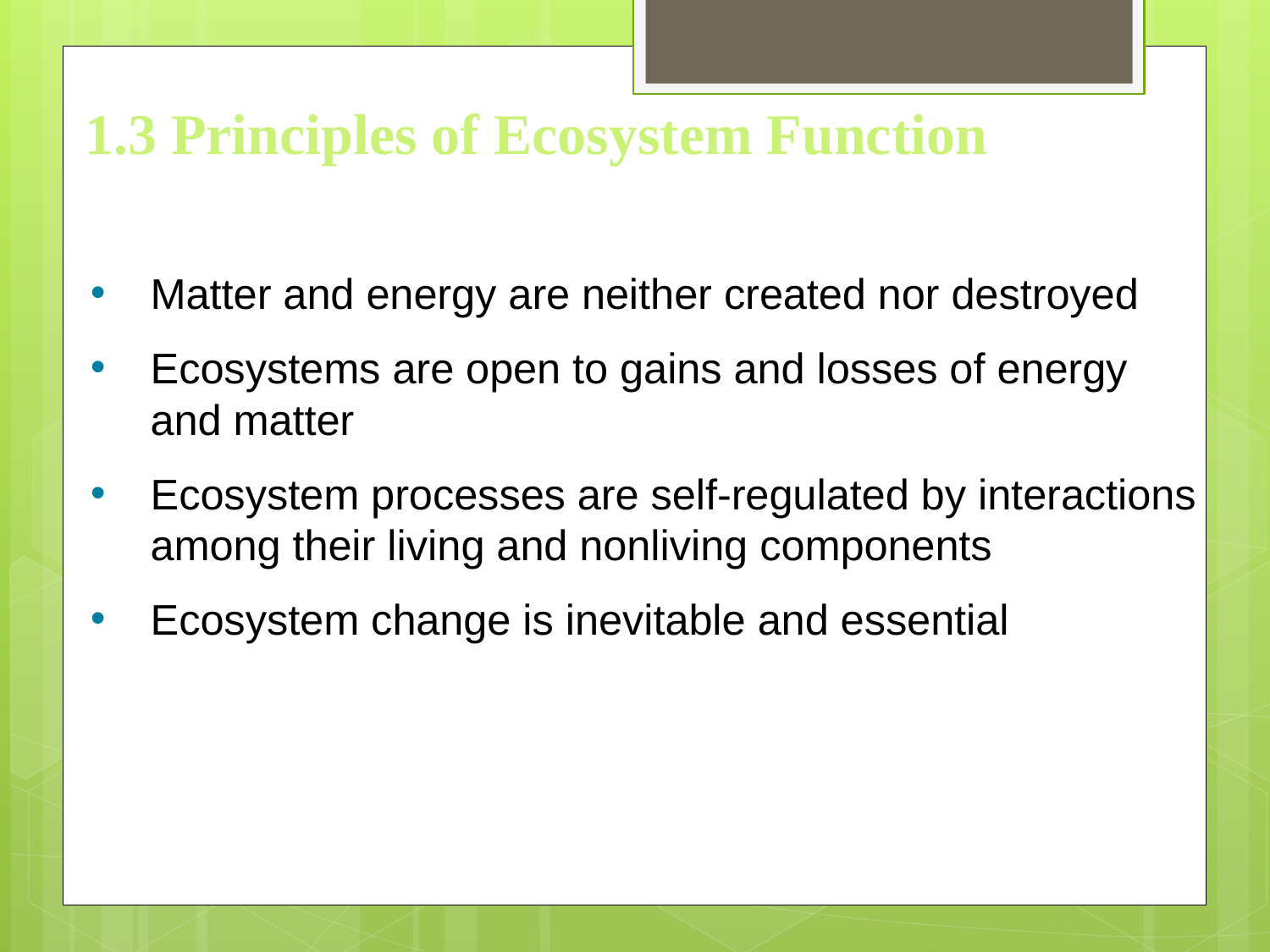

# 1.3 Principles of Ecosystem Function
Matter and energy are neither created nor destroyed
Ecosystems are open to gains and losses of energy and matter
Ecosystem processes are self-regulated by interactions among their living and nonliving components
Ecosystem change is inevitable and essential